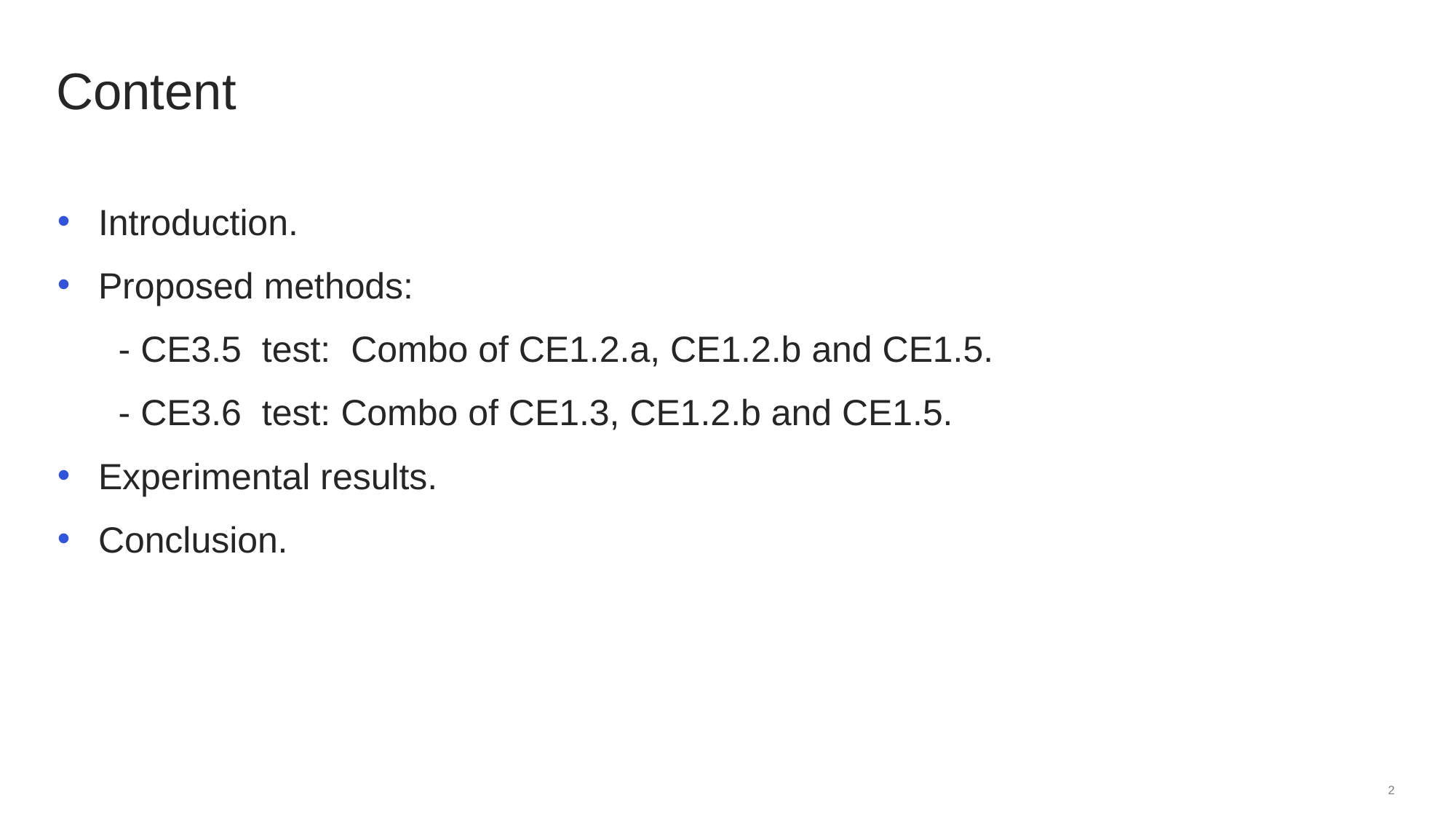

# Content

Introduction.
Proposed methods:
      - CE3.5  test:  Combo of CE1.2.a, CE1.2.b and CE1.5.
      - CE3.6  test: Combo of CE1.3, CE1.2.b and CE1.5.
Experimental results.
Conclusion.